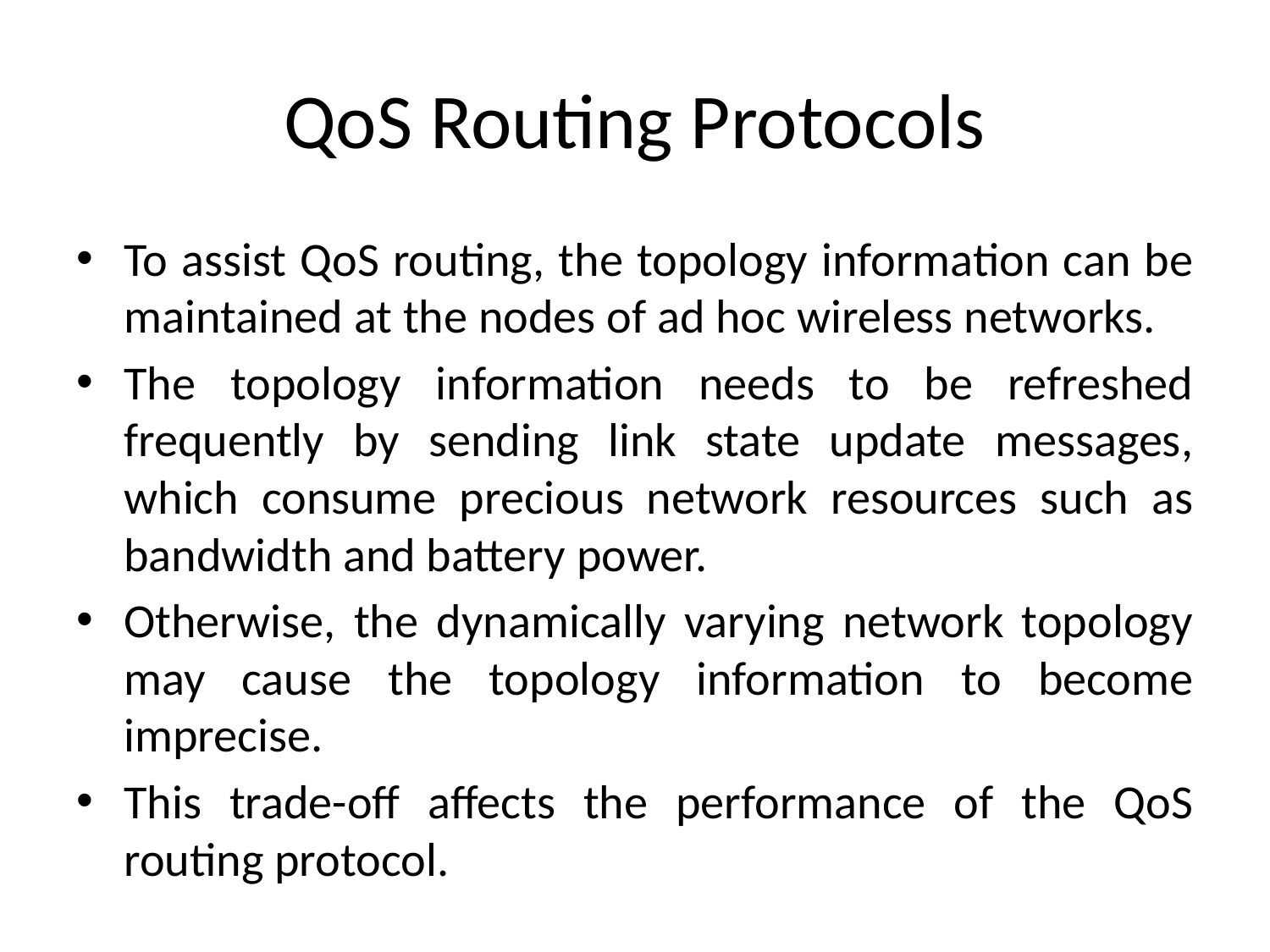

# QoS Routing Protocols
To assist QoS routing, the topology information can be maintained at the nodes of ad hoc wireless networks.
The topology information needs to be refreshed frequently by sending link state update messages, which consume precious network resources such as bandwidth and battery power.
Otherwise, the dynamically varying network topology may cause the topology information to become imprecise.
This trade-off affects the performance of the QoS routing protocol.